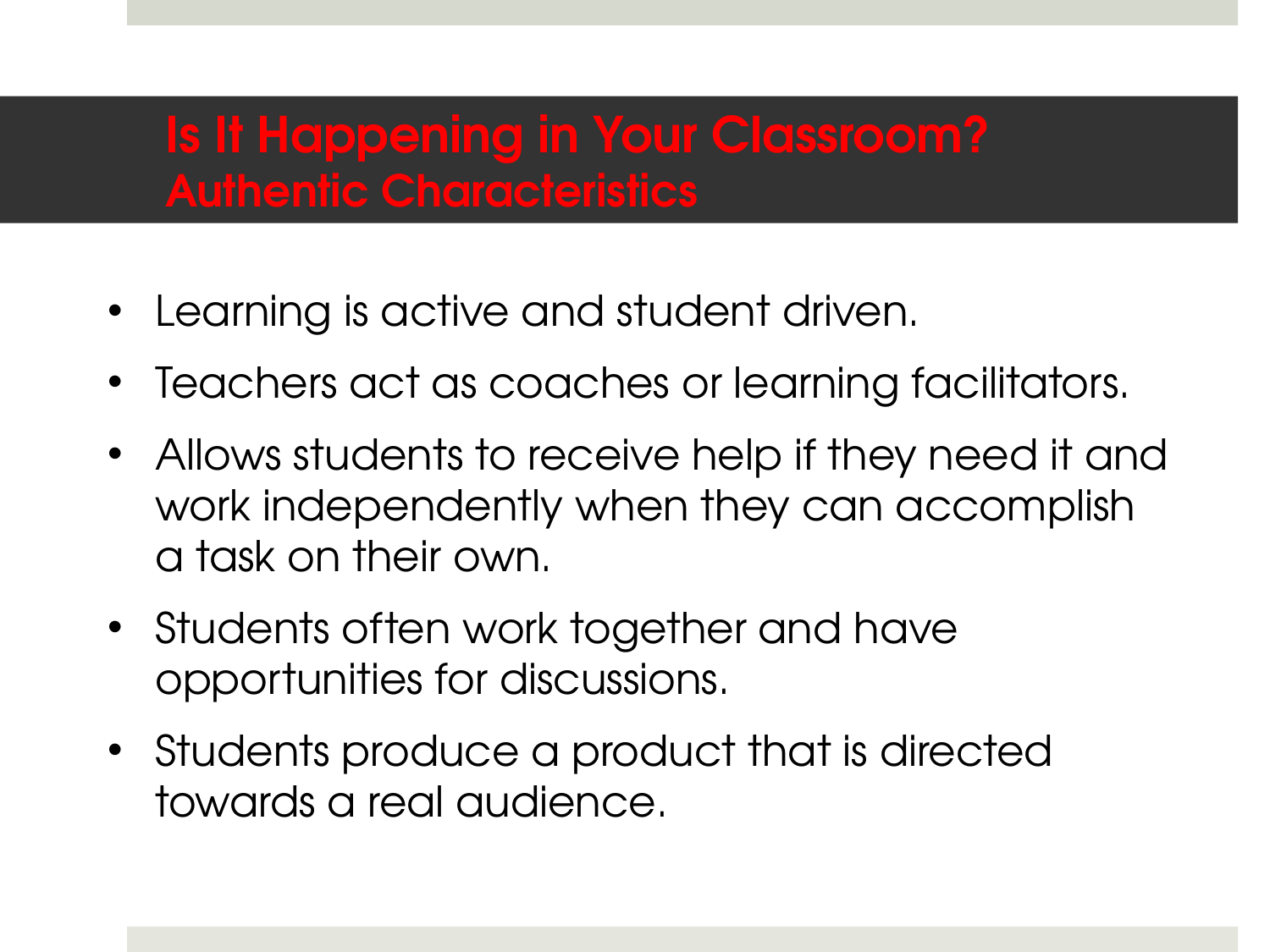

# Is It Happening in Your Classroom? Authentic Characteristics
Learning is active and student driven.
Teachers act as coaches or learning facilitators.
Allows students to receive help if they need it and work independently when they can accomplish a task on their own.
Students often work together and have opportunities for discussions.
Students produce a product that is directed towards a real audience.